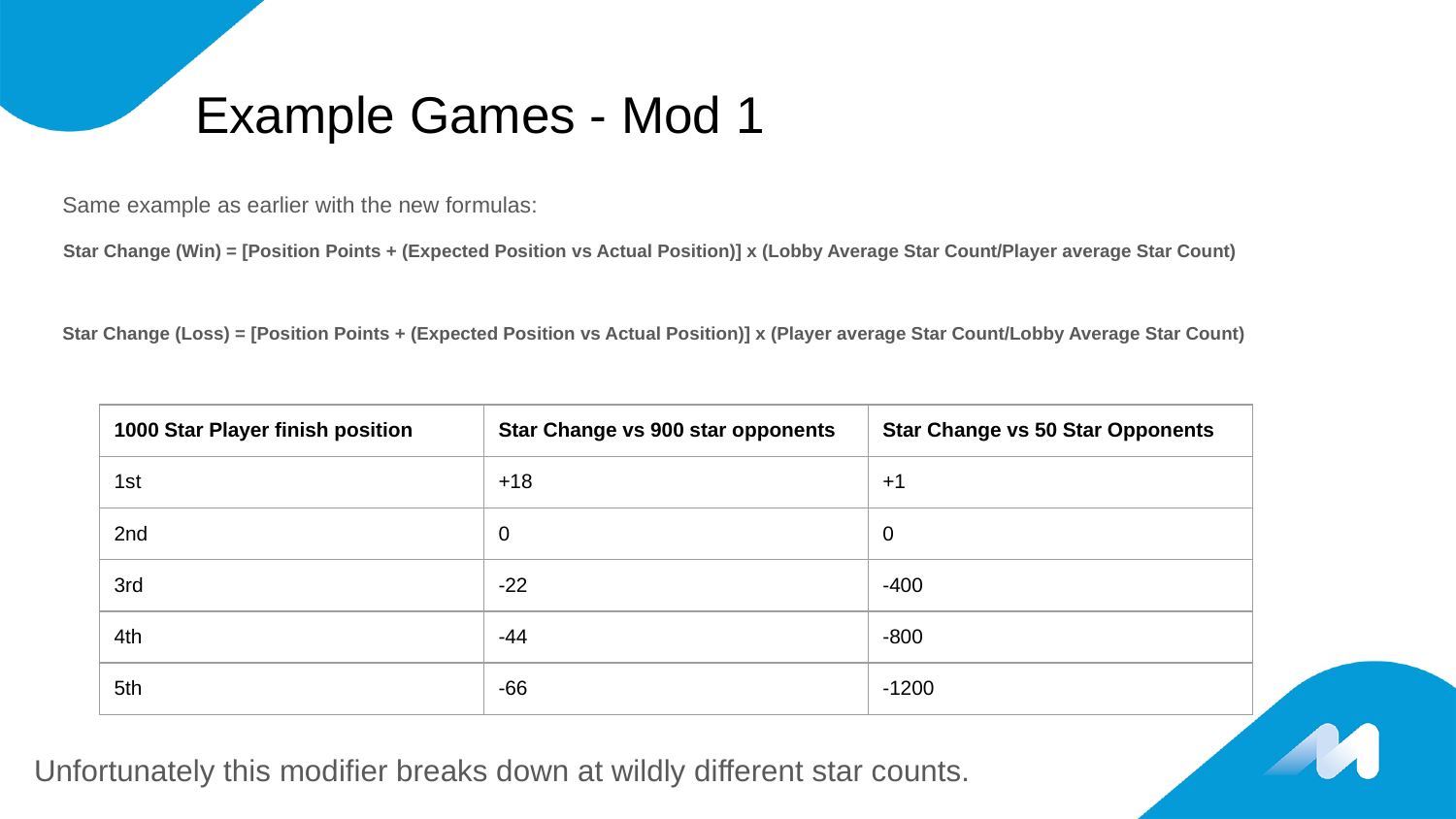

# Example Games - Mod 1
Same example as earlier with the new formulas:

Star Change (Win) = [Position Points + (Expected Position vs Actual Position)] x (Lobby Average Star Count/Player average Star Count)
Star Change (Loss) = [Position Points + (Expected Position vs Actual Position)] x (Player average Star Count/Lobby Average Star Count)
| 1000 Star Player finish position | Star Change vs 900 star opponents | Star Change vs 50 Star Opponents |
| --- | --- | --- |
| 1st | +18 | +1 |
| 2nd | 0 | 0 |
| 3rd | -22 | -400 |
| 4th | -44 | -800 |
| 5th | -66 | -1200 |
Unfortunately this modifier breaks down at wildly different star counts.